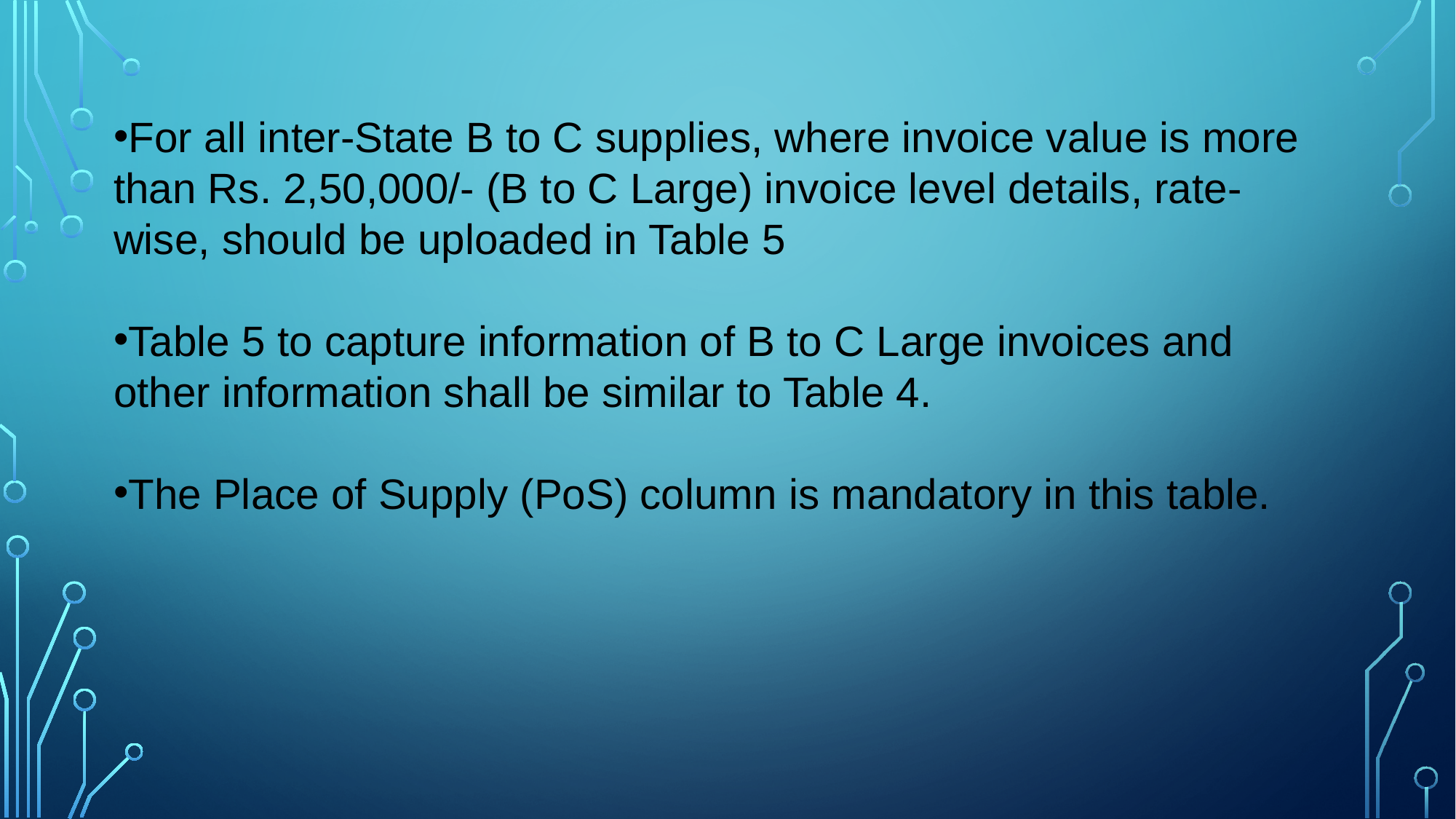

For all inter-State B to C supplies, where invoice value is more than Rs. 2,50,000/- (B to C Large) invoice level details, rate-wise, should be uploaded in Table 5

Table 5 to capture information of B to C Large invoices and other information shall be similar to Table 4.

The Place of Supply (PoS) column is mandatory in this table.